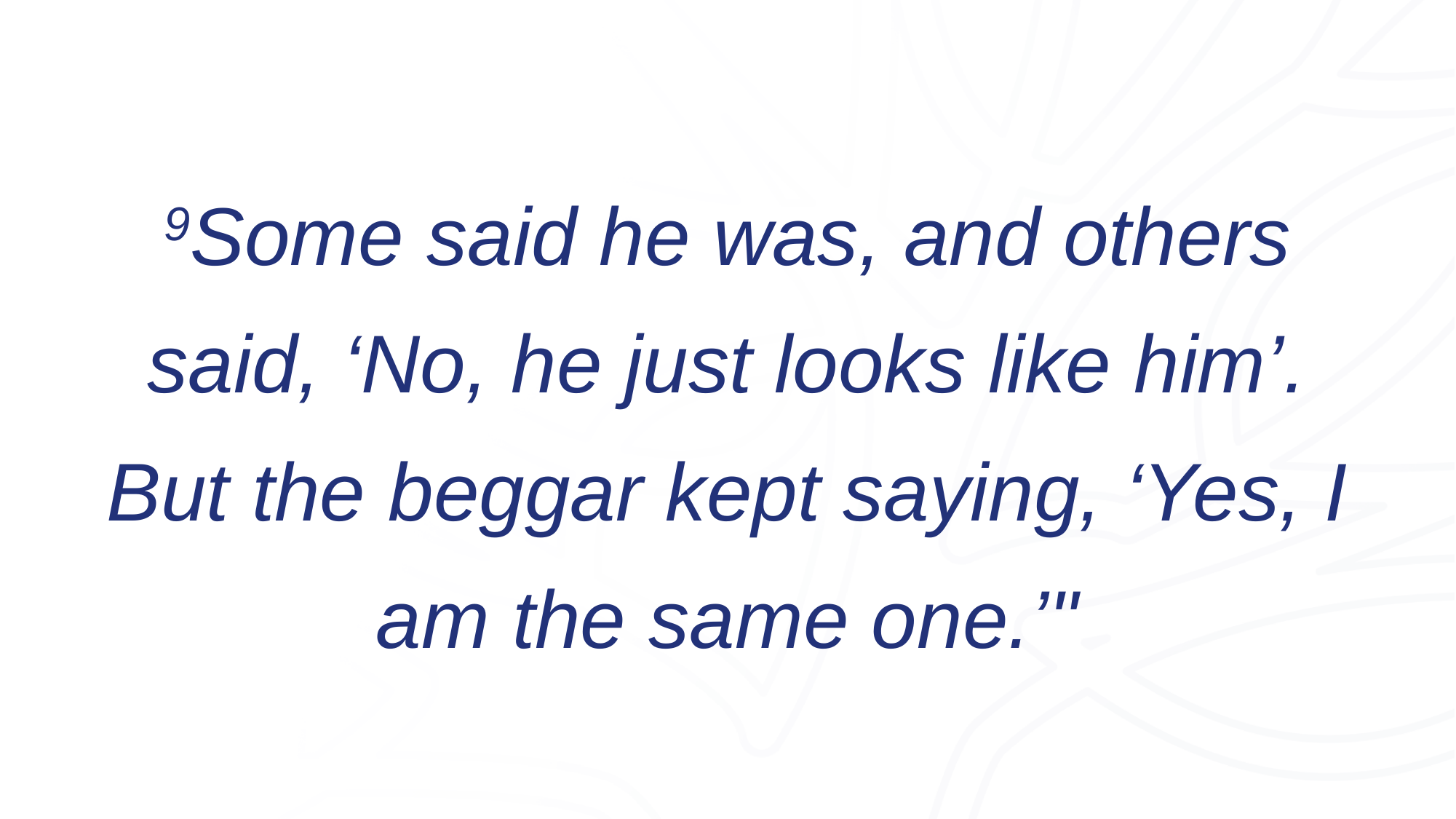

# 9Some said he was, and others said, ‘No, he just looks like him’. But the beggar kept saying, ‘Yes, I am the same one.’"